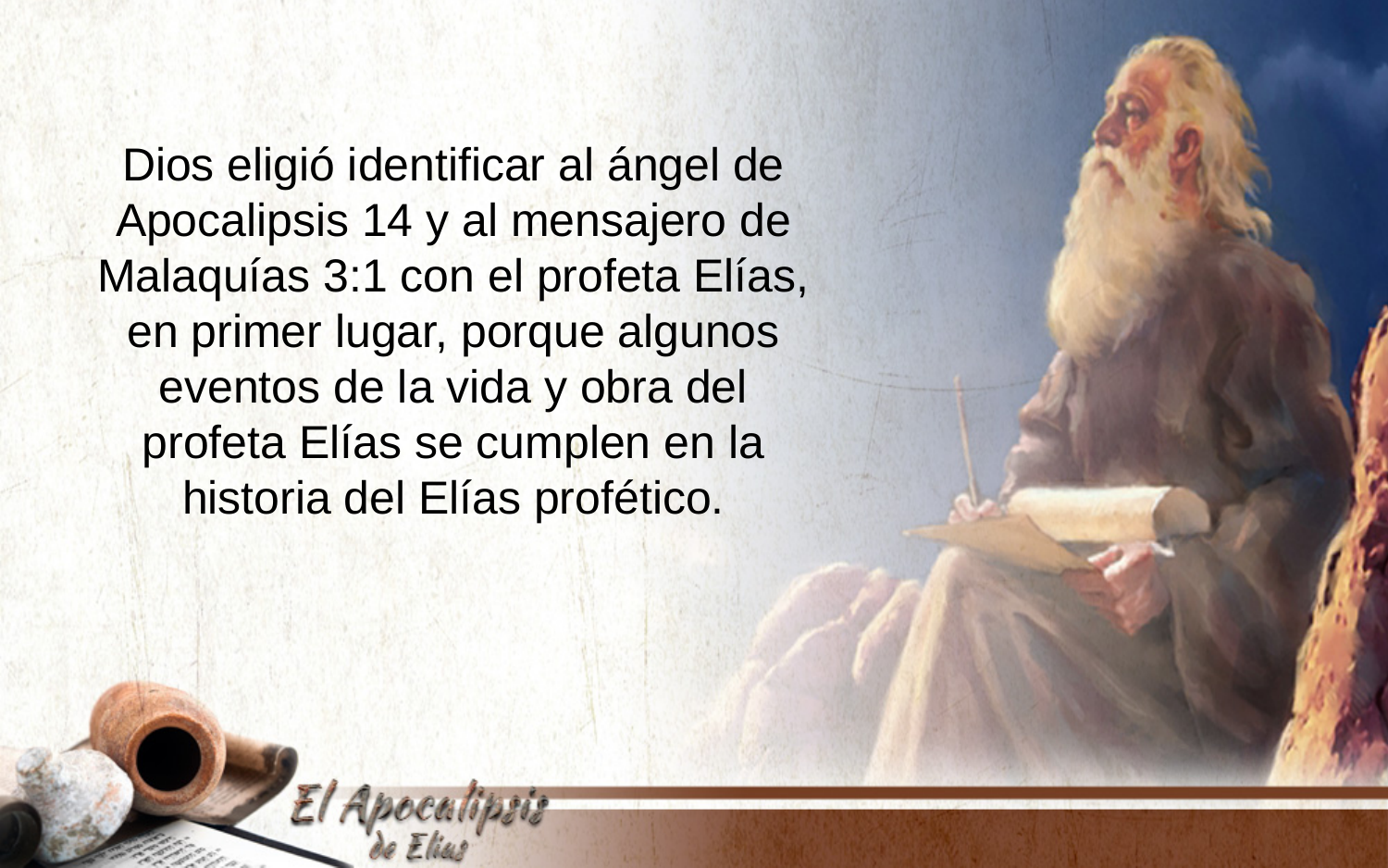

Dios eligió identificar al ángel de Apocalipsis 14 y al mensajero de
Malaquías 3:1 con el profeta Elías, en primer lugar, porque algunos
eventos de la vida y obra del profeta Elías se cumplen en la historia del Elías profético.